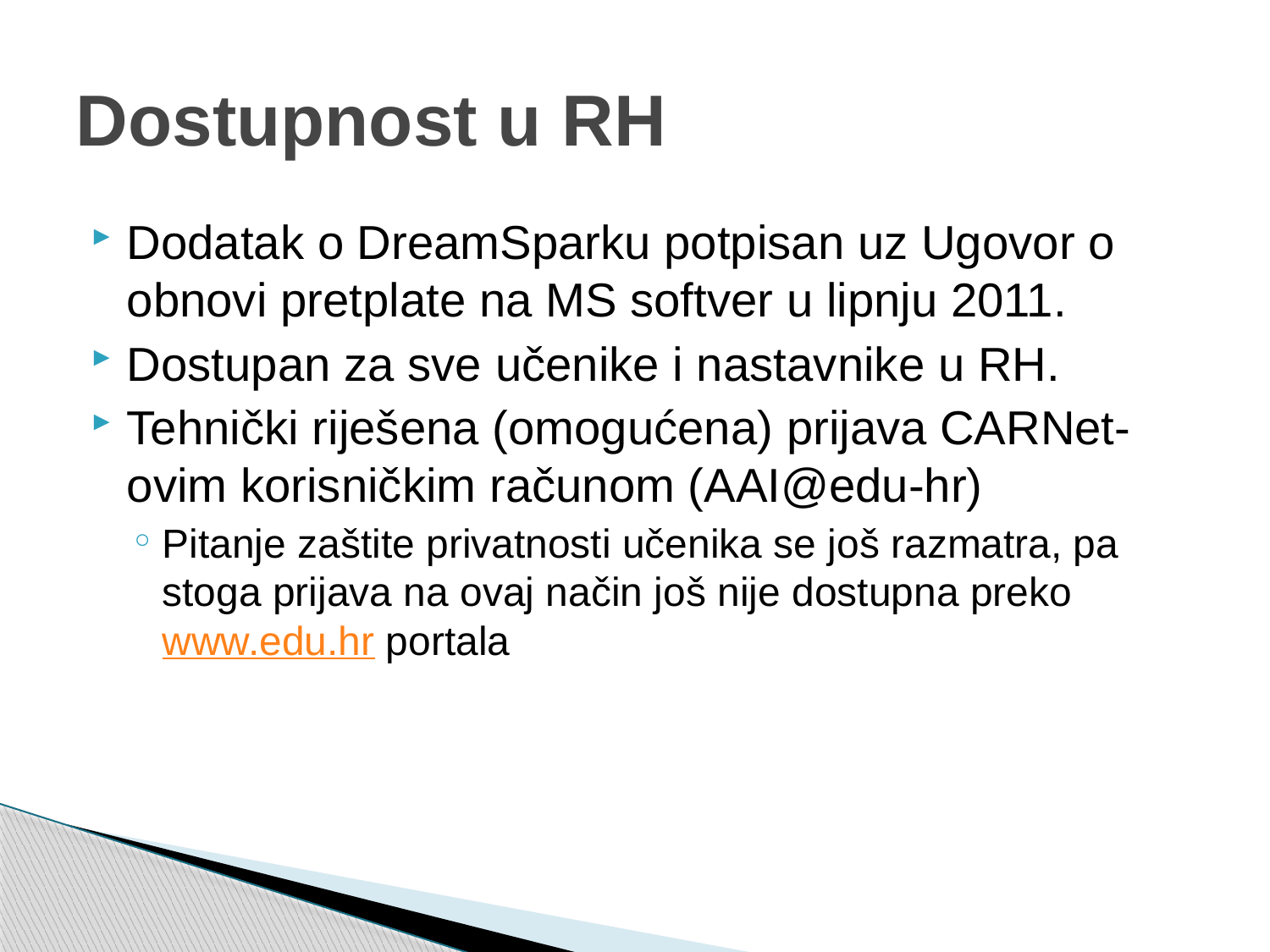

# Dostupnost u RH
Dodatak o DreamSparku potpisan uz Ugovor o obnovi pretplate na MS softver u lipnju 2011.
Dostupan za sve učenike i nastavnike u RH.
Tehnički riješena (omogućena) prijava CARNet-ovim korisničkim računom (AAI@edu-hr)
Pitanje zaštite privatnosti učenika se još razmatra, pa stoga prijava na ovaj način još nije dostupna preko www.edu.hr portala